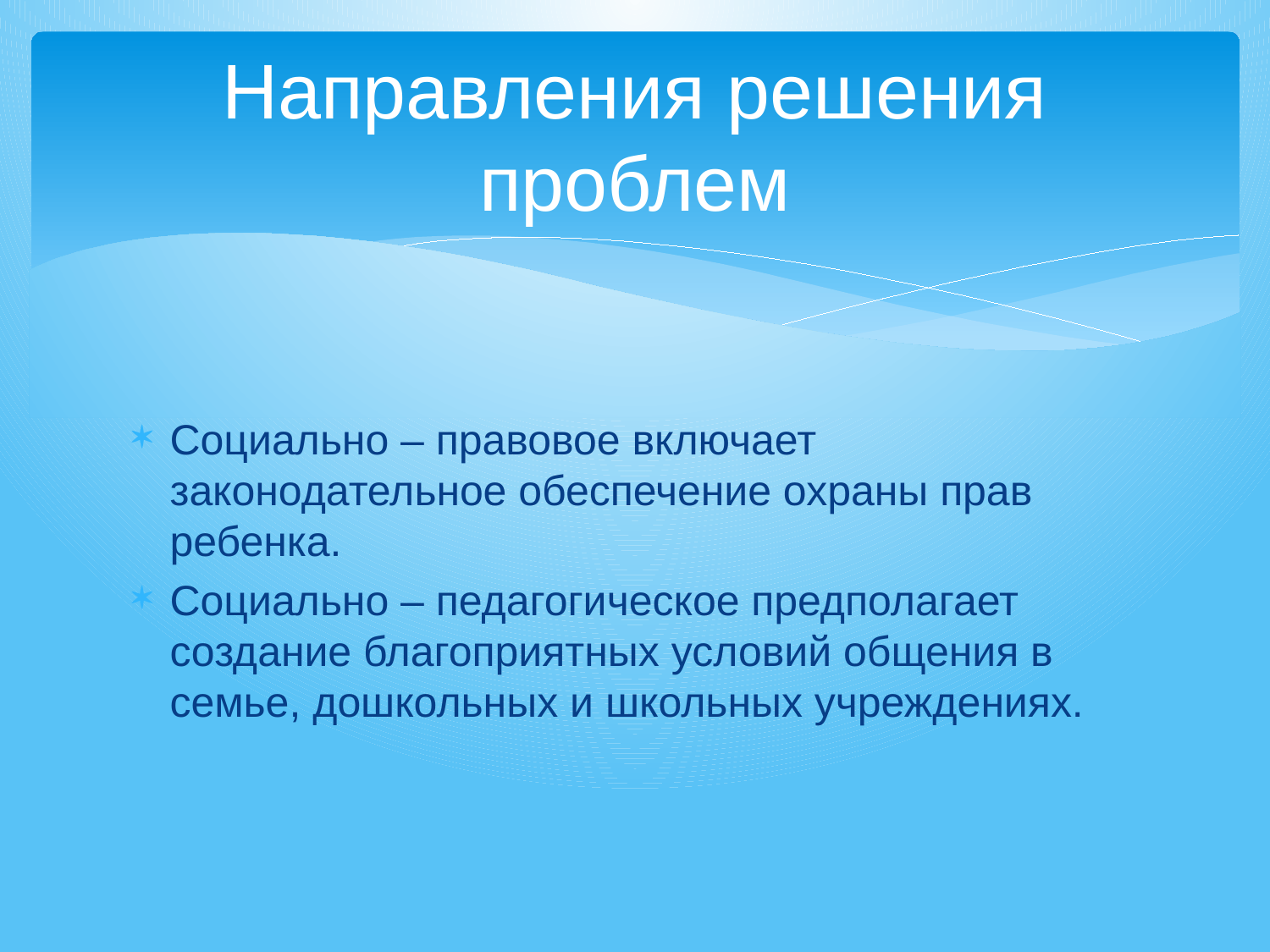

# Направления решения проблем
Социально – правовое включает законодательное обеспечение охраны прав ребенка.
Социально – педагогическое предполагает создание благоприятных условий общения в семье, дошкольных и школьных учреждениях.